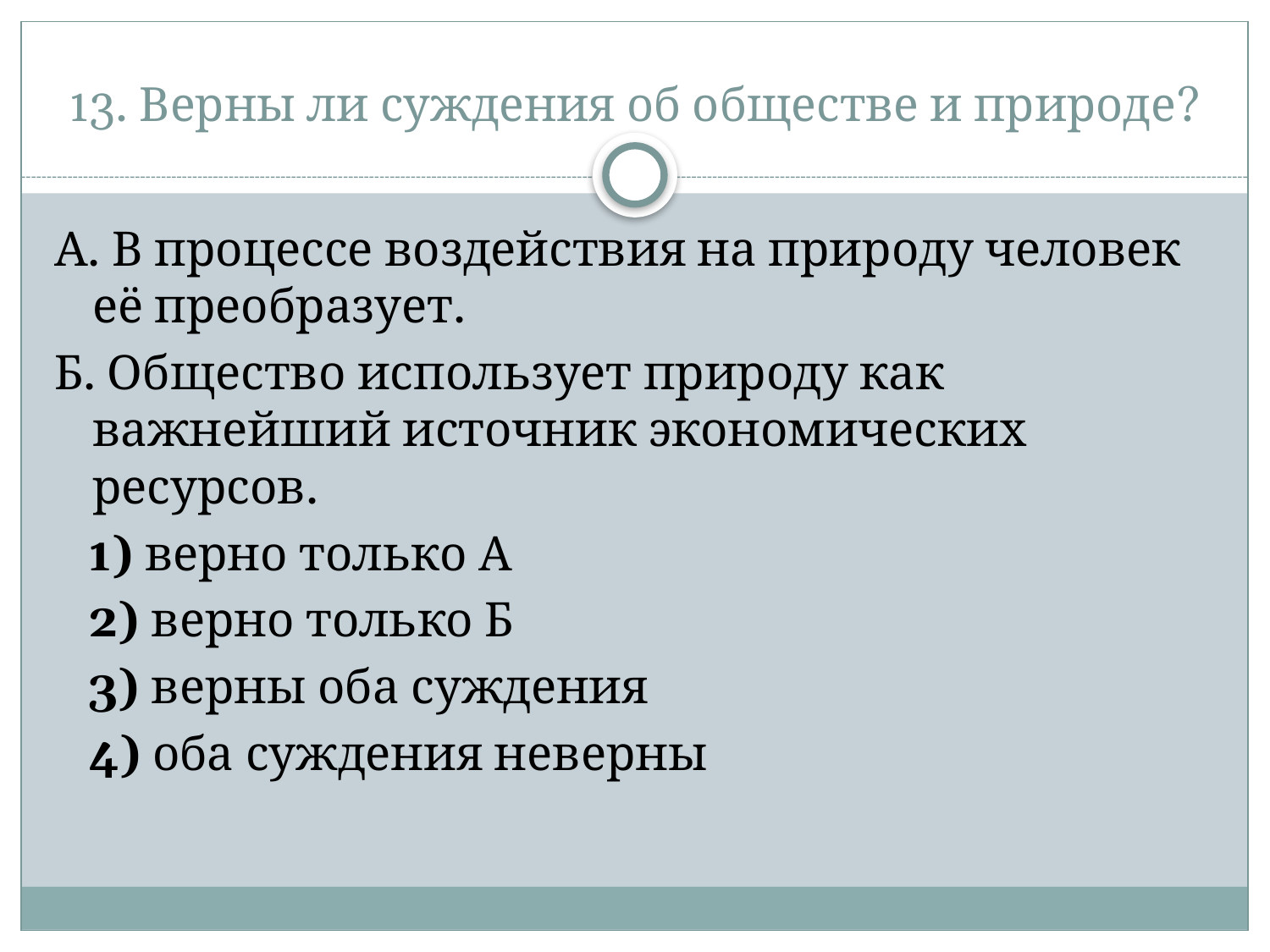

# 13. Верны ли суждения об обществе и природе?
А. В процессе воздействия на природу человек её преобразует.
Б. Общество использует природу как важнейший источник экономических ресурсов.
   1) верно только А
   2) верно только Б
   3) верны оба суждения
   4) оба суждения неверны